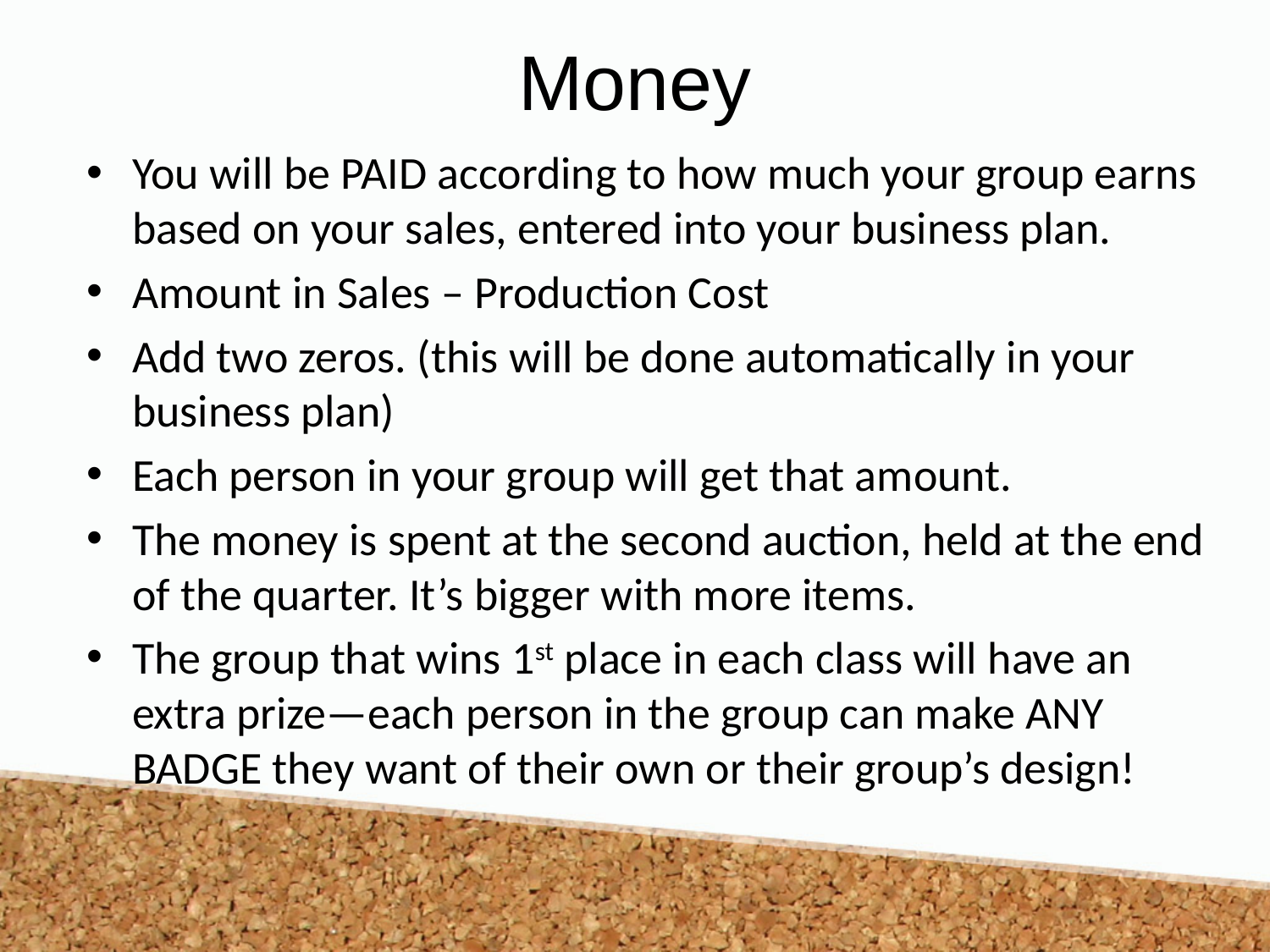

# Money
You will be PAID according to how much your group earns based on your sales, entered into your business plan.
Amount in Sales – Production Cost
Add two zeros. (this will be done automatically in your business plan)
Each person in your group will get that amount.
The money is spent at the second auction, held at the end of the quarter. It’s bigger with more items.
The group that wins 1st place in each class will have an extra prize—each person in the group can make ANY BADGE they want of their own or their group’s design!